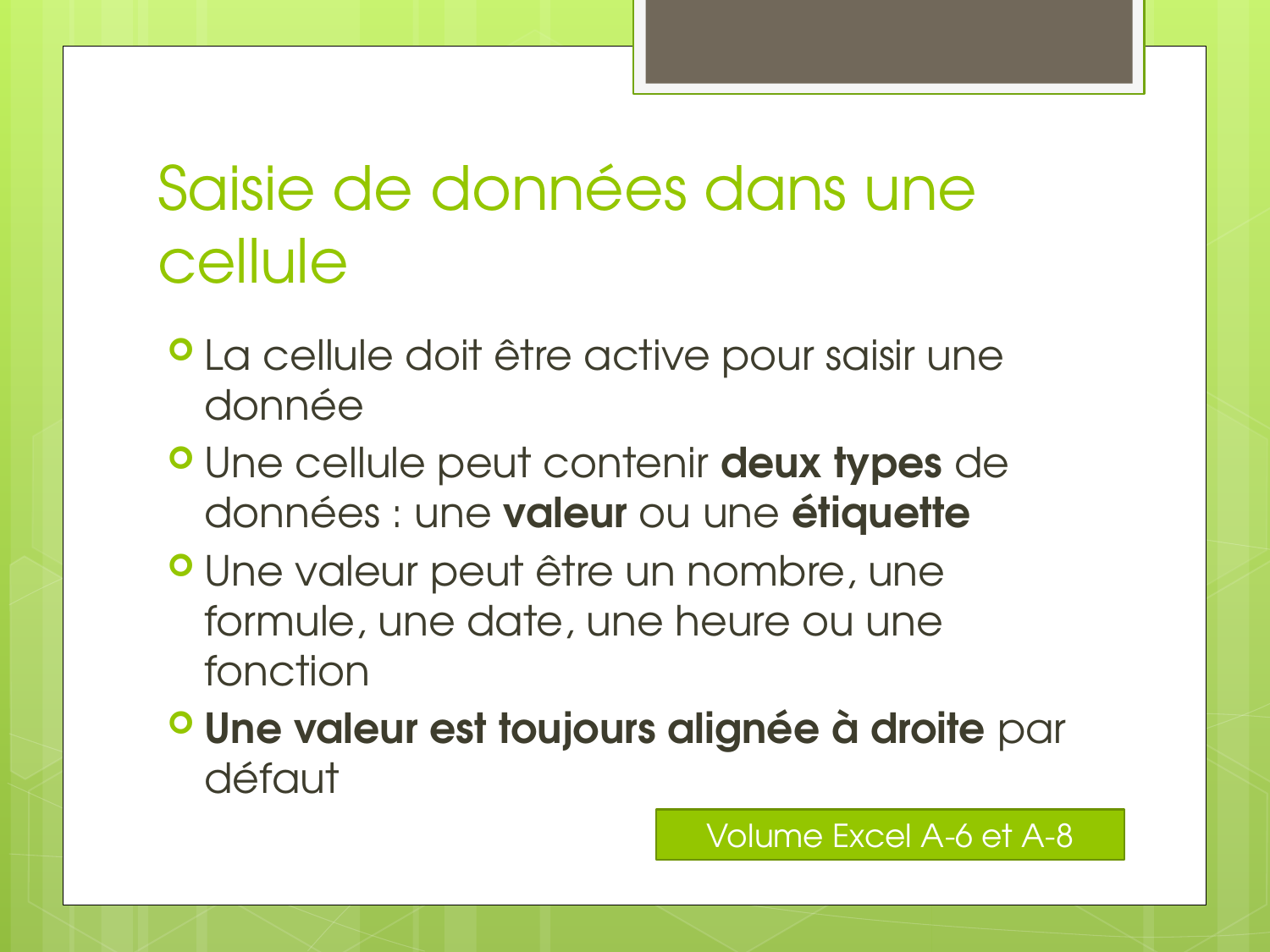

# Saisie de données dans une cellule
La cellule doit être active pour saisir une donnée
Une cellule peut contenir deux types de données : une valeur ou une étiquette
Une valeur peut être un nombre, une formule, une date, une heure ou une fonction
Une valeur est toujours alignée à droite par défaut
Volume Excel A-6 et A-8